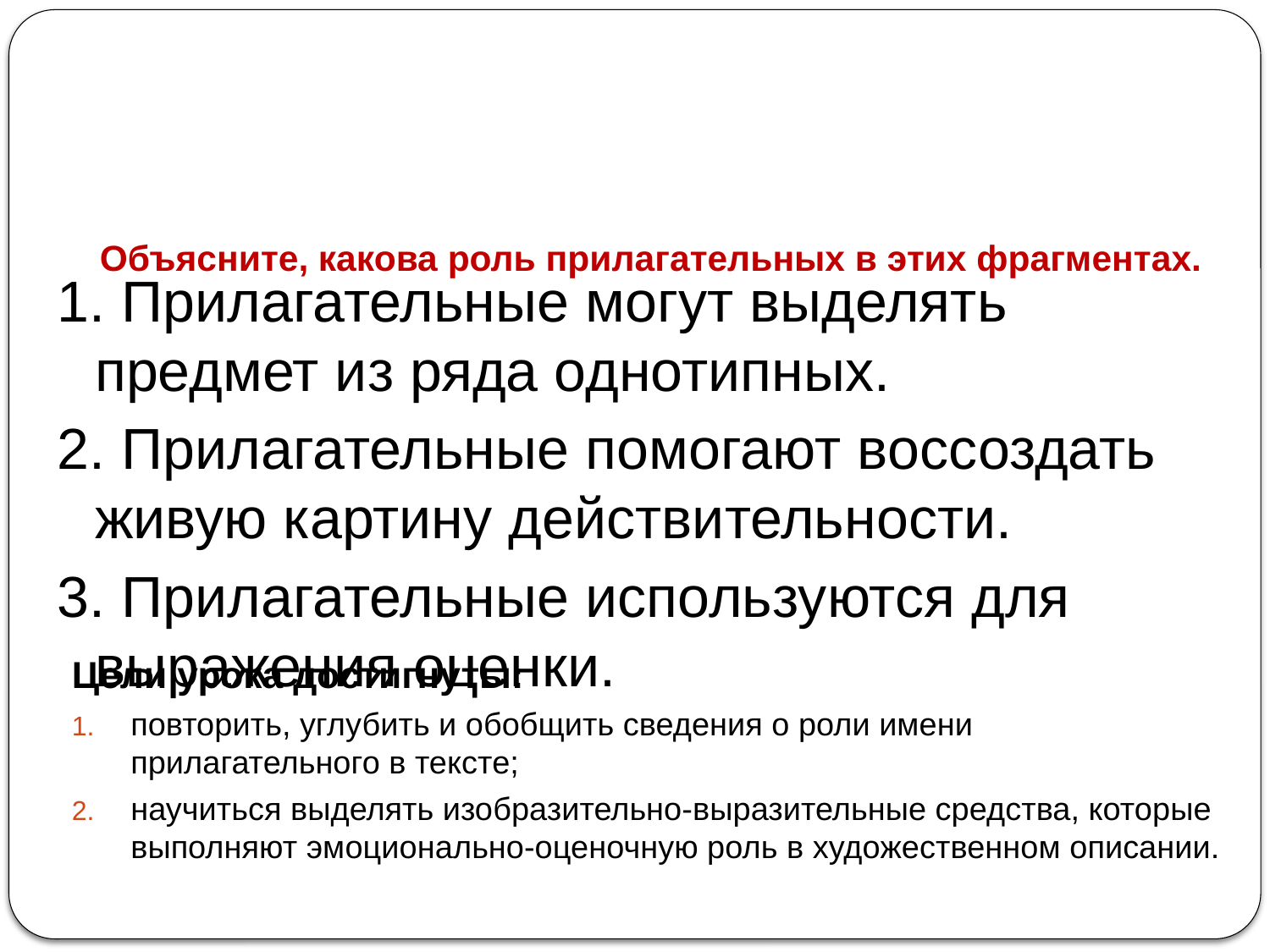

# Объясните, какова роль прилагательных в этих фрагментах.
1. Прилагательные могут выделять предмет из ряда однотипных.
2. Прилагательные помогают воссоздать живую картину действительности.
3. Прилагательные используются для выражения оценки.

Цели урока достигнуты:
повторить, углубить и обобщить сведения о роли имени прилагательного в тексте;
научиться выделять изобразительно-выразительные средства, которые выполняют эмоционально-оценочную роль в художественном описании.